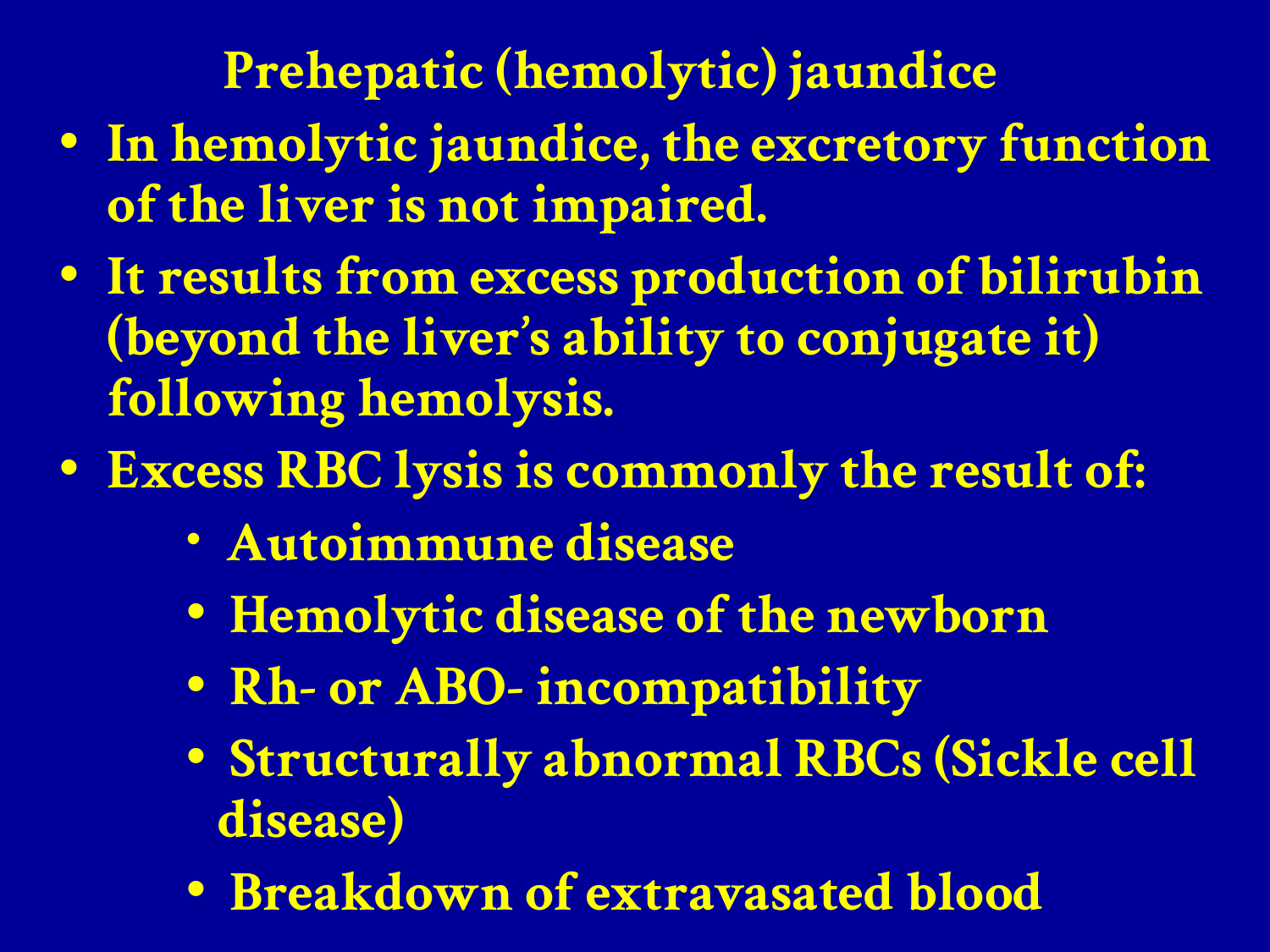

Prehepatic (hemolytic) jaundice
In hemolytic jaundice, the excretory function of the liver is not impaired.
It results from excess production of bilirubin (beyond the liver’s ability to conjugate it) following hemolysis.
Excess RBC lysis is commonly the result of:
 Autoimmune disease
 Hemolytic disease of the newborn
 Rh- or ABO- incompatibility
 Structurally abnormal RBCs (Sickle cell disease)
 Breakdown of extravasated blood